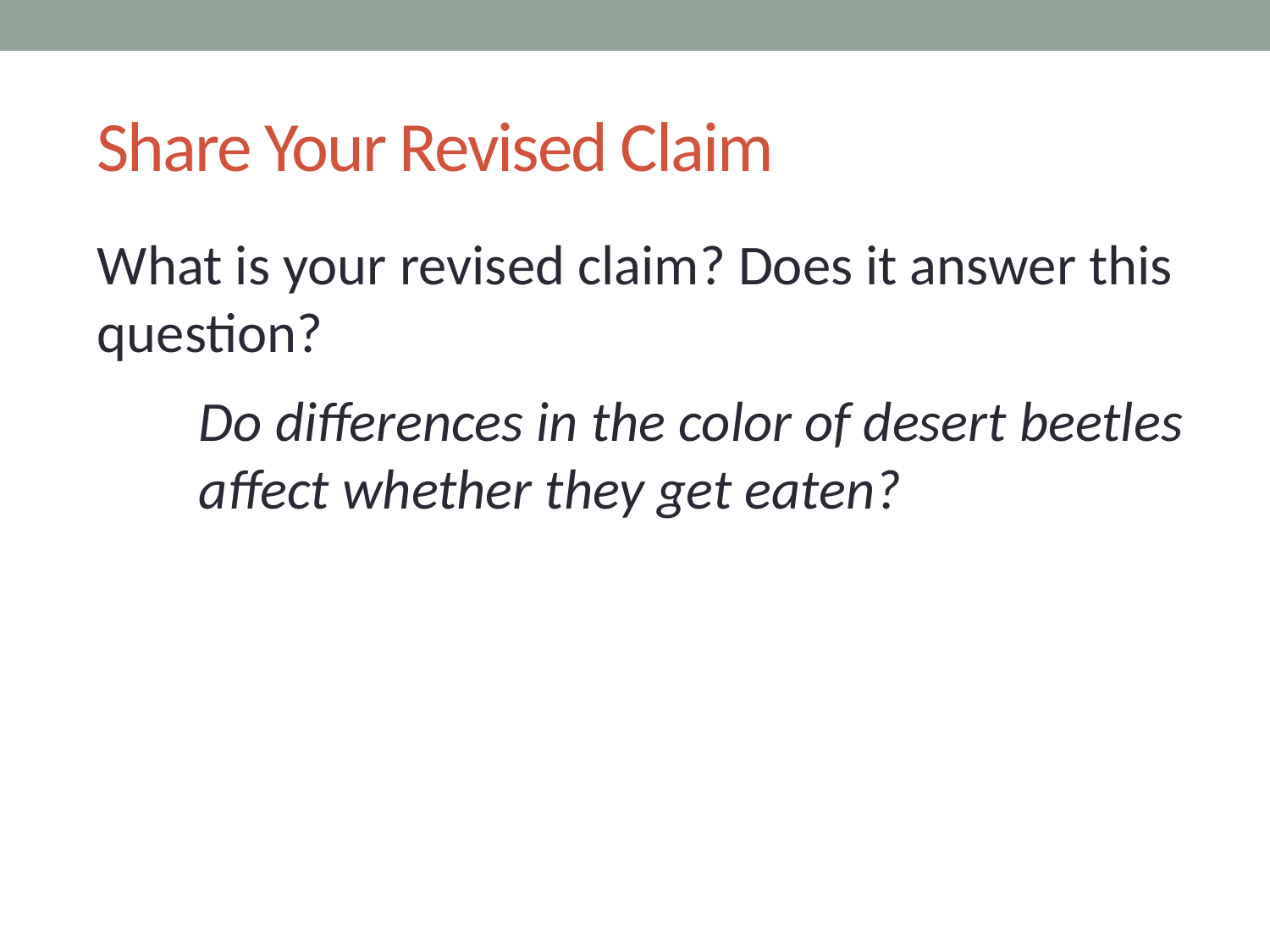

# Share Your Revised Claim
What is your revised claim? Does it answer this question?
Do differences in the color of desert beetles affect whether they get eaten?